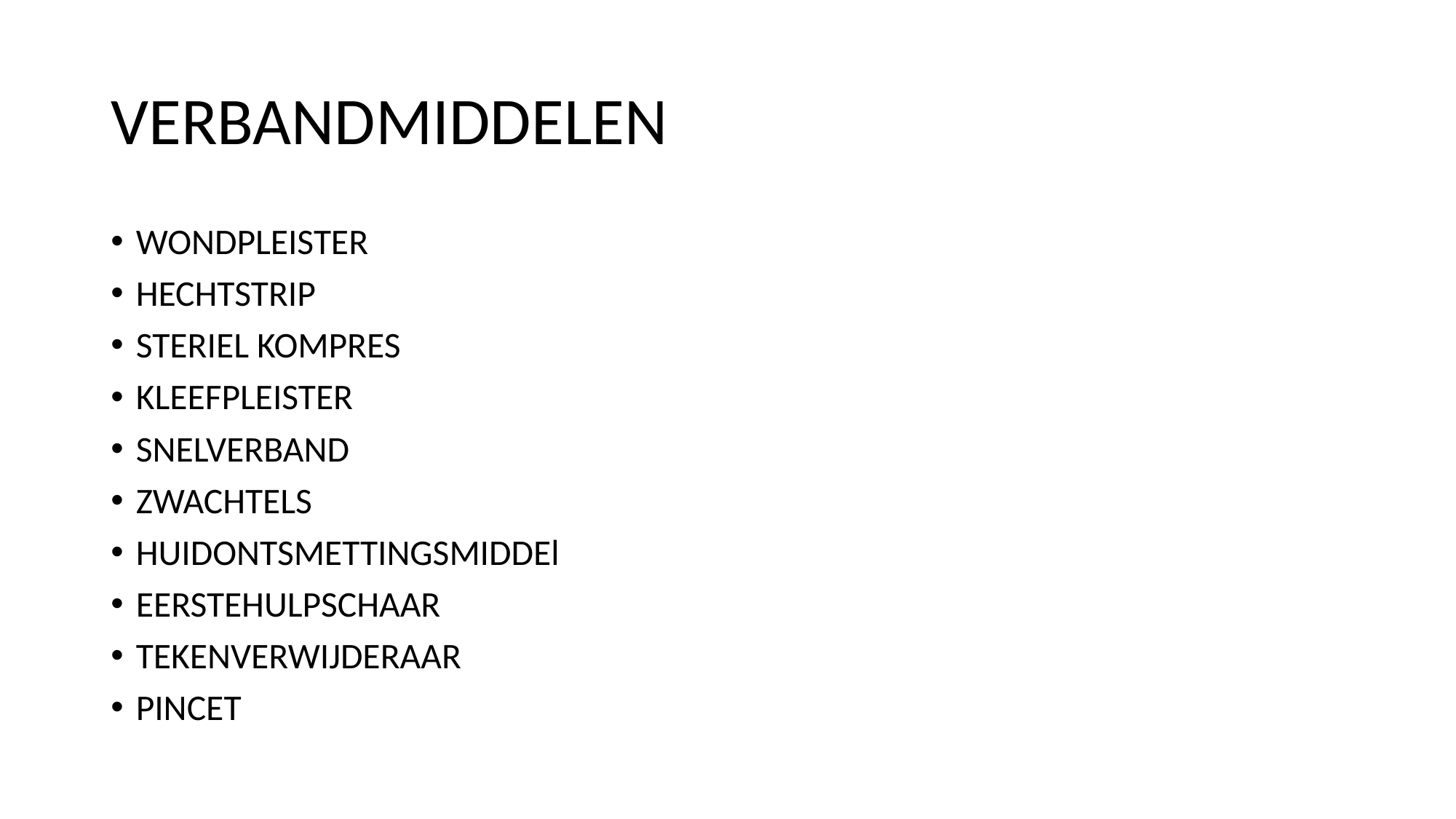

# VERBANDMIDDELEN
WONDPLEISTER
HECHTSTRIP
STERIEL KOMPRES
KLEEFPLEISTER
SNELVERBAND
ZWACHTELS
HUIDONTSMETTINGSMIDDEl
EERSTEHULPSCHAAR
TEKENVERWIJDERAAR
PINCET